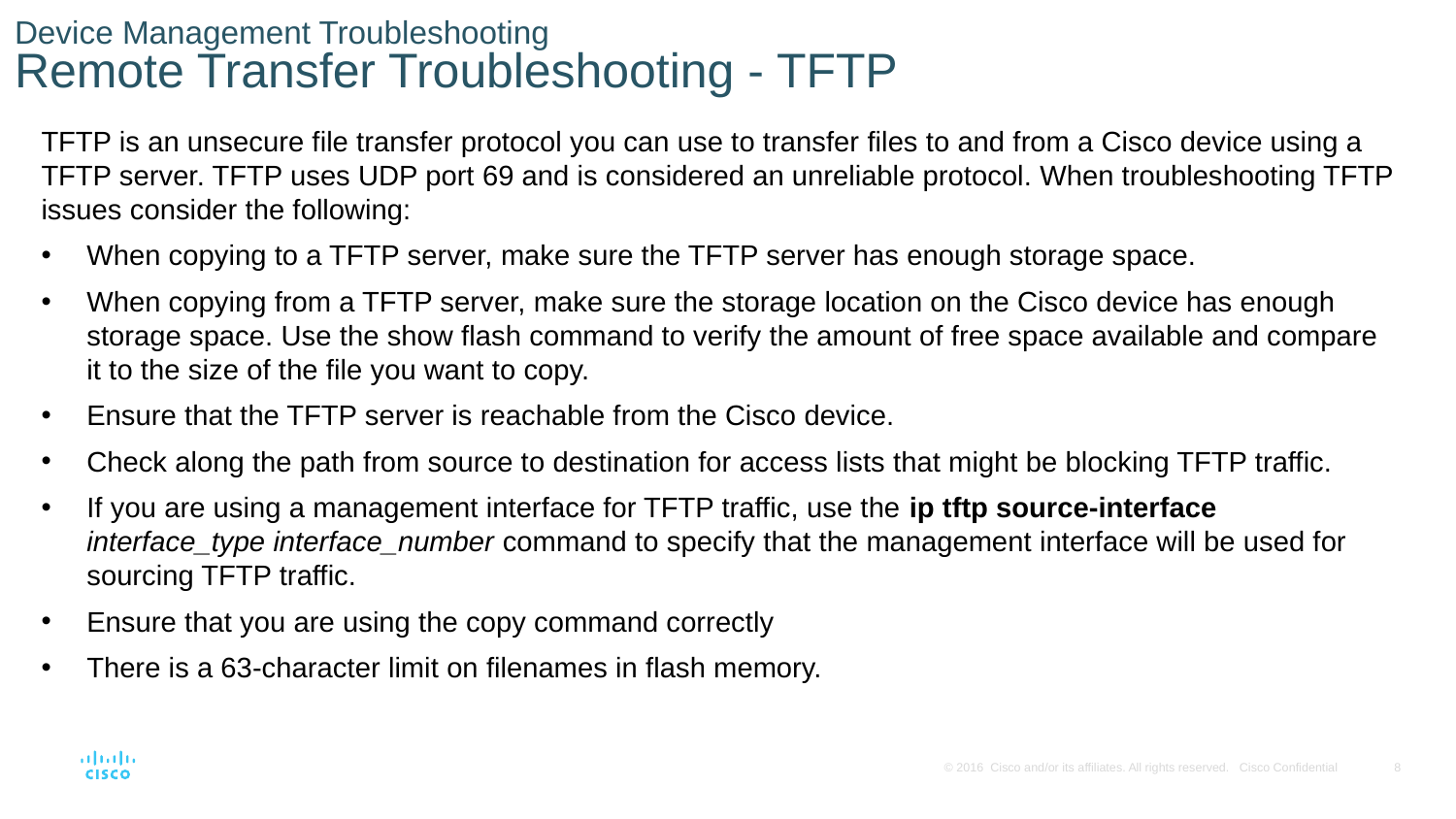

# Device Management Troubleshooting Remote Transfer Troubleshooting - TFTP
TFTP is an unsecure file transfer protocol you can use to transfer files to and from a Cisco device using a TFTP server. TFTP uses UDP port 69 and is considered an unreliable protocol. When troubleshooting TFTP issues consider the following:
When copying to a TFTP server, make sure the TFTP server has enough storage space.
When copying from a TFTP server, make sure the storage location on the Cisco device has enough storage space. Use the show flash command to verify the amount of free space available and compare it to the size of the file you want to copy.
Ensure that the TFTP server is reachable from the Cisco device.
Check along the path from source to destination for access lists that might be blocking TFTP traffic.
If you are using a management interface for TFTP traffic, use the ip tftp source-interface interface_type interface_number command to specify that the management interface will be used for sourcing TFTP traffic.
Ensure that you are using the copy command correctly
There is a 63-character limit on filenames in flash memory.